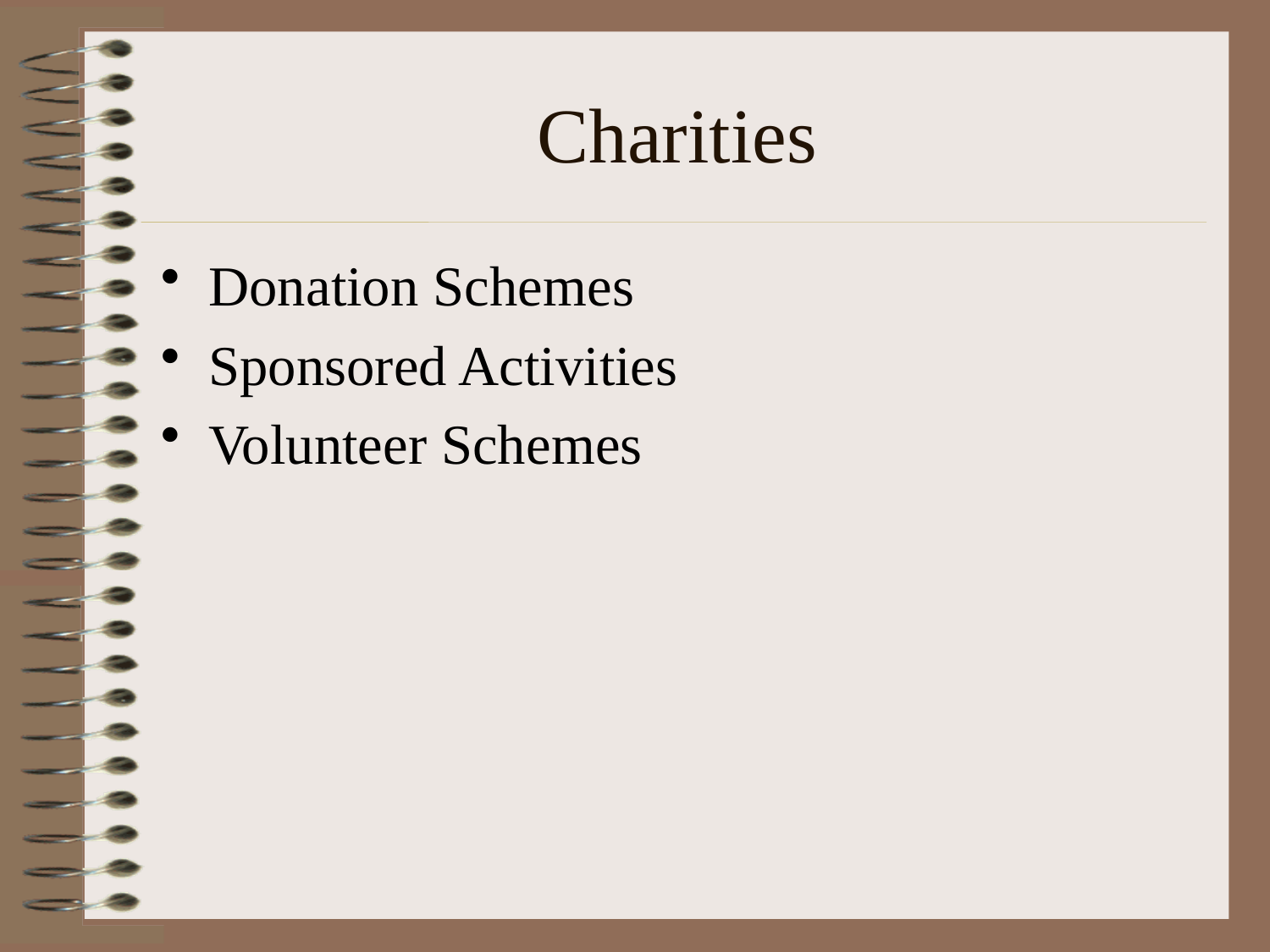

# Charities
Donation Schemes
Sponsored Activities
Volunteer Schemes